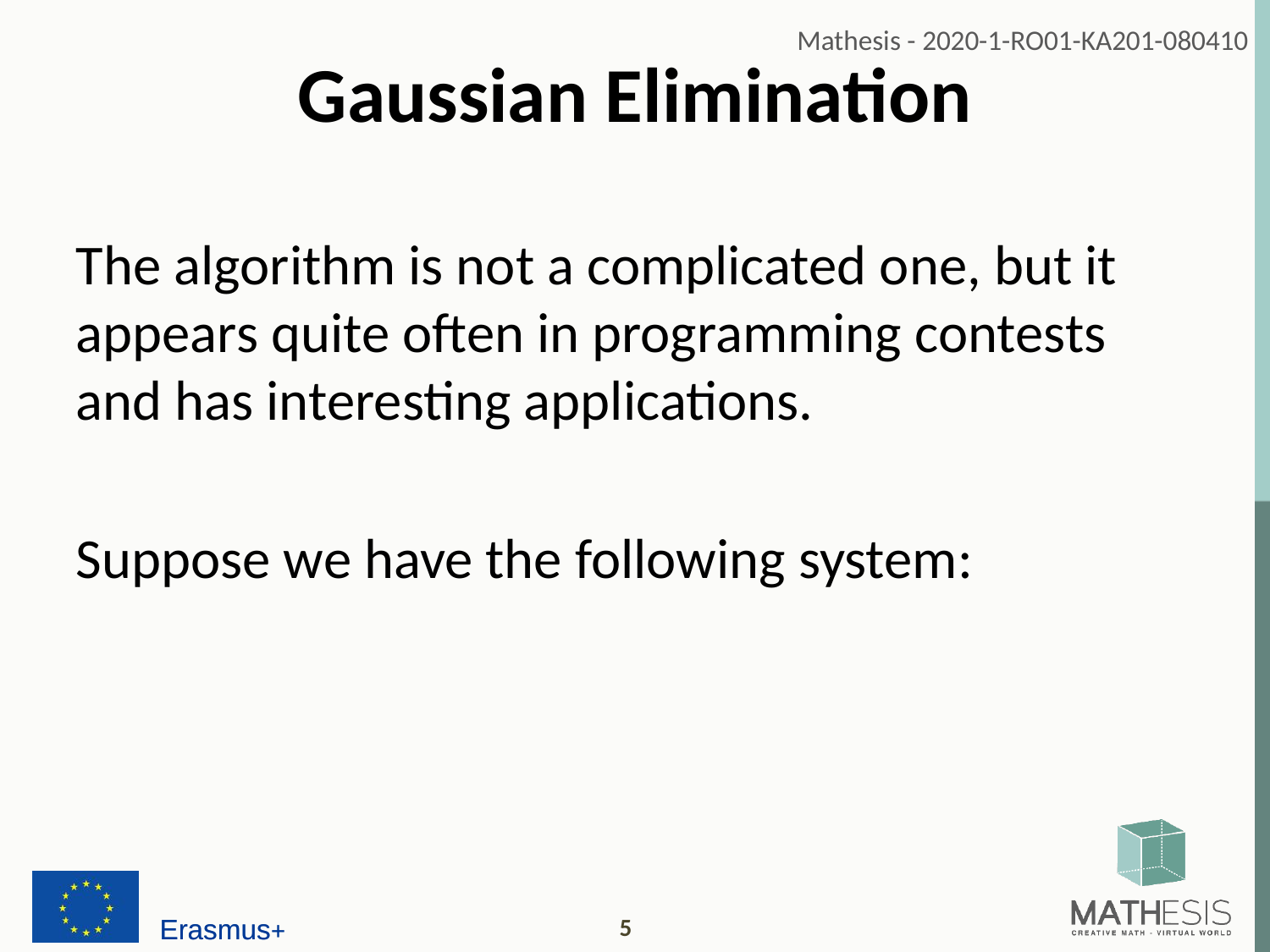

# Gaussian Elimination
The algorithm is not a complicated one, but it appears quite often in programming contests and has interesting applications.

Suppose we have the following system: